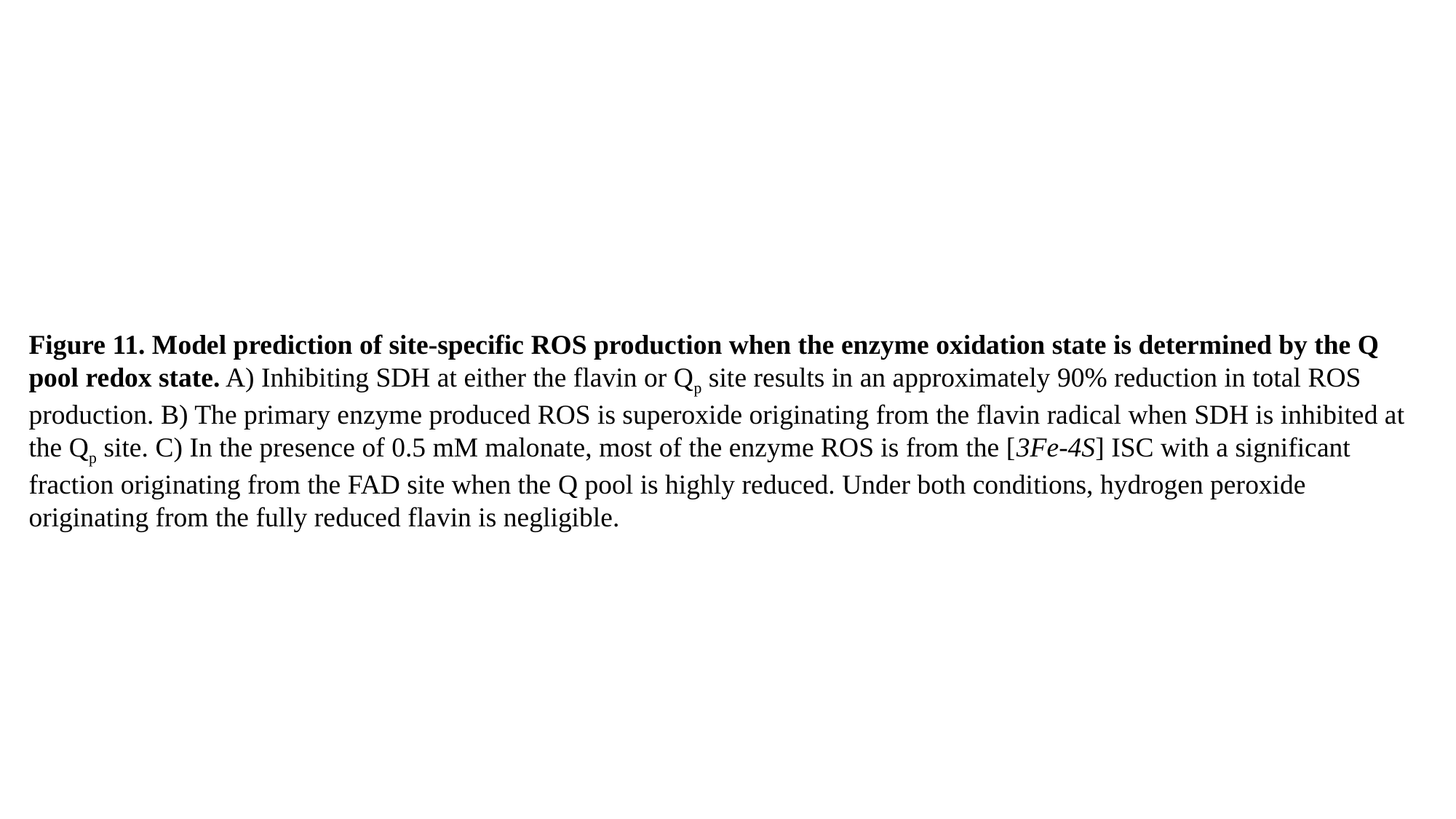

Figure 11. Model prediction of site-specific ROS production when the enzyme oxidation state is determined by the Q pool redox state. A) Inhibiting SDH at either the flavin or Qp site results in an approximately 90% reduction in total ROS production. B) The primary enzyme produced ROS is superoxide originating from the flavin radical when SDH is inhibited at the Qp site. C) In the presence of 0.5 mM malonate, most of the enzyme ROS is from the [3Fe-4S] ISC with a significant fraction originating from the FAD site when the Q pool is highly reduced. Under both conditions, hydrogen peroxide originating from the fully reduced flavin is negligible.